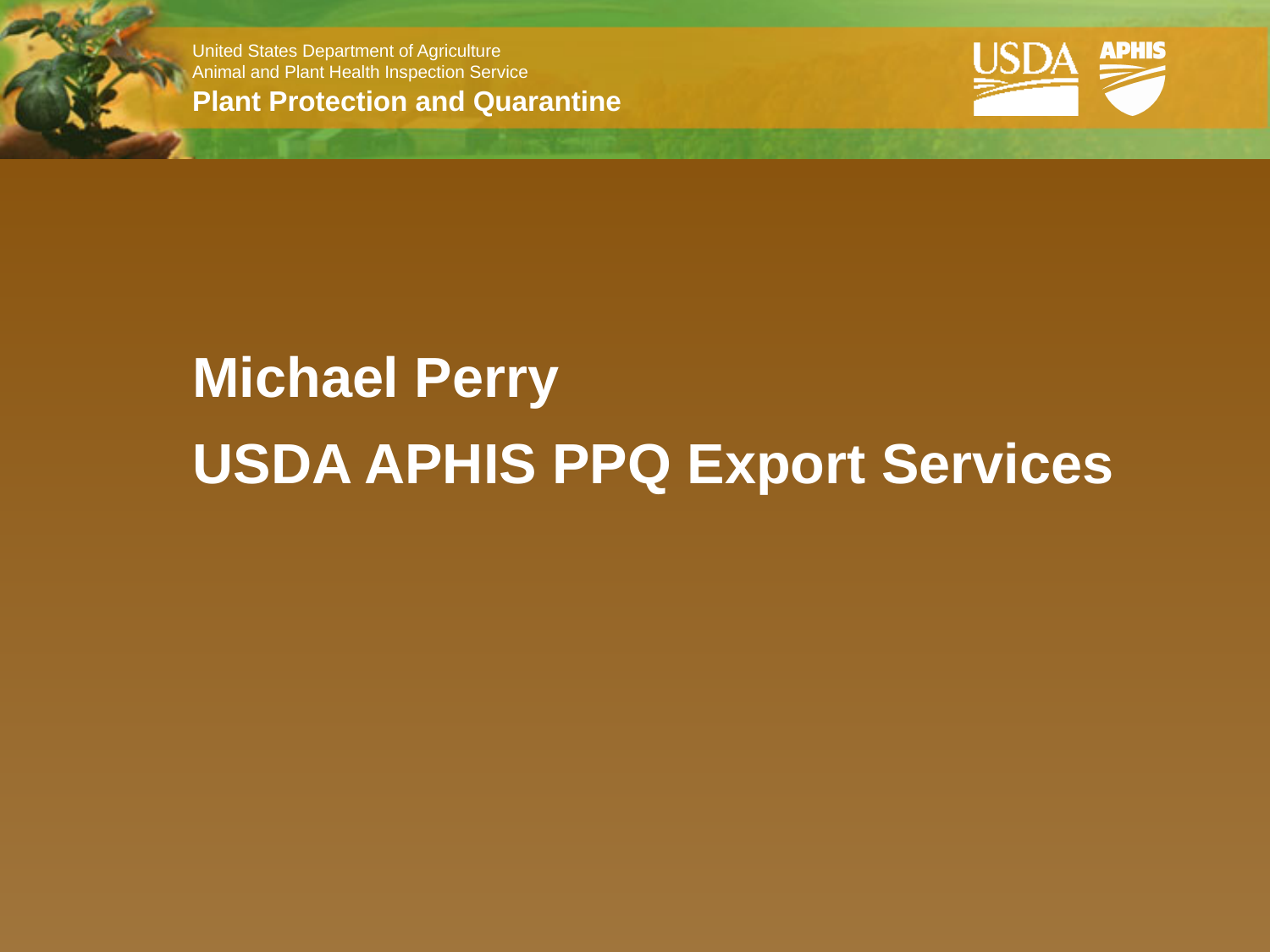

Michael Perry
USDA APHIS PPQ Export Services